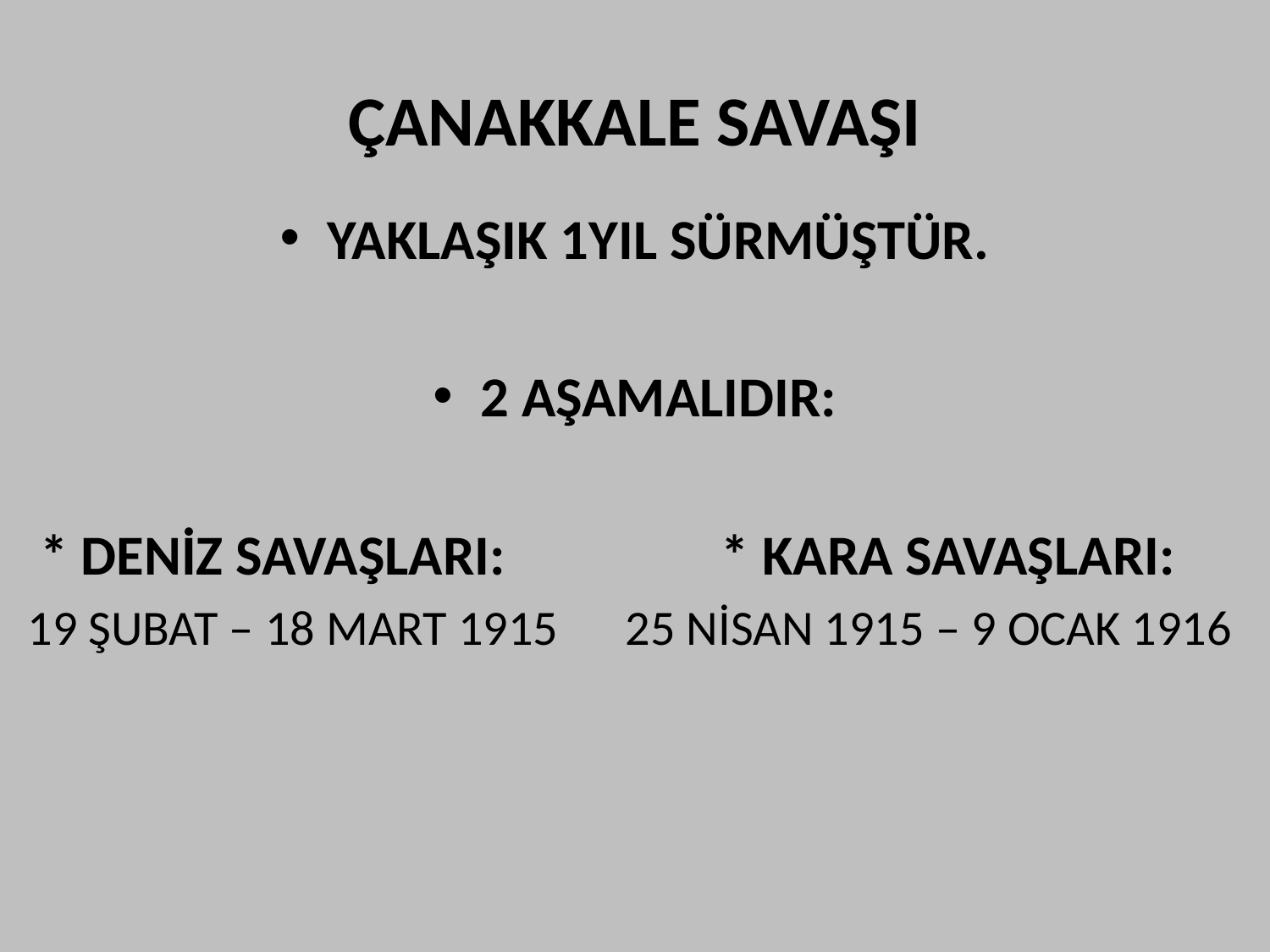

# ÇANAKKALE SAVAŞI
YAKLAŞIK 1YIL SÜRMÜŞTÜR.

2 AŞAMALIDIR:

 * DENİZ SAVAŞLARI:                 * KARA SAVAŞLARI:
19 ŞUBAT – 18 MART 1915      25 NİSAN 1915 – 9 OCAK 1916